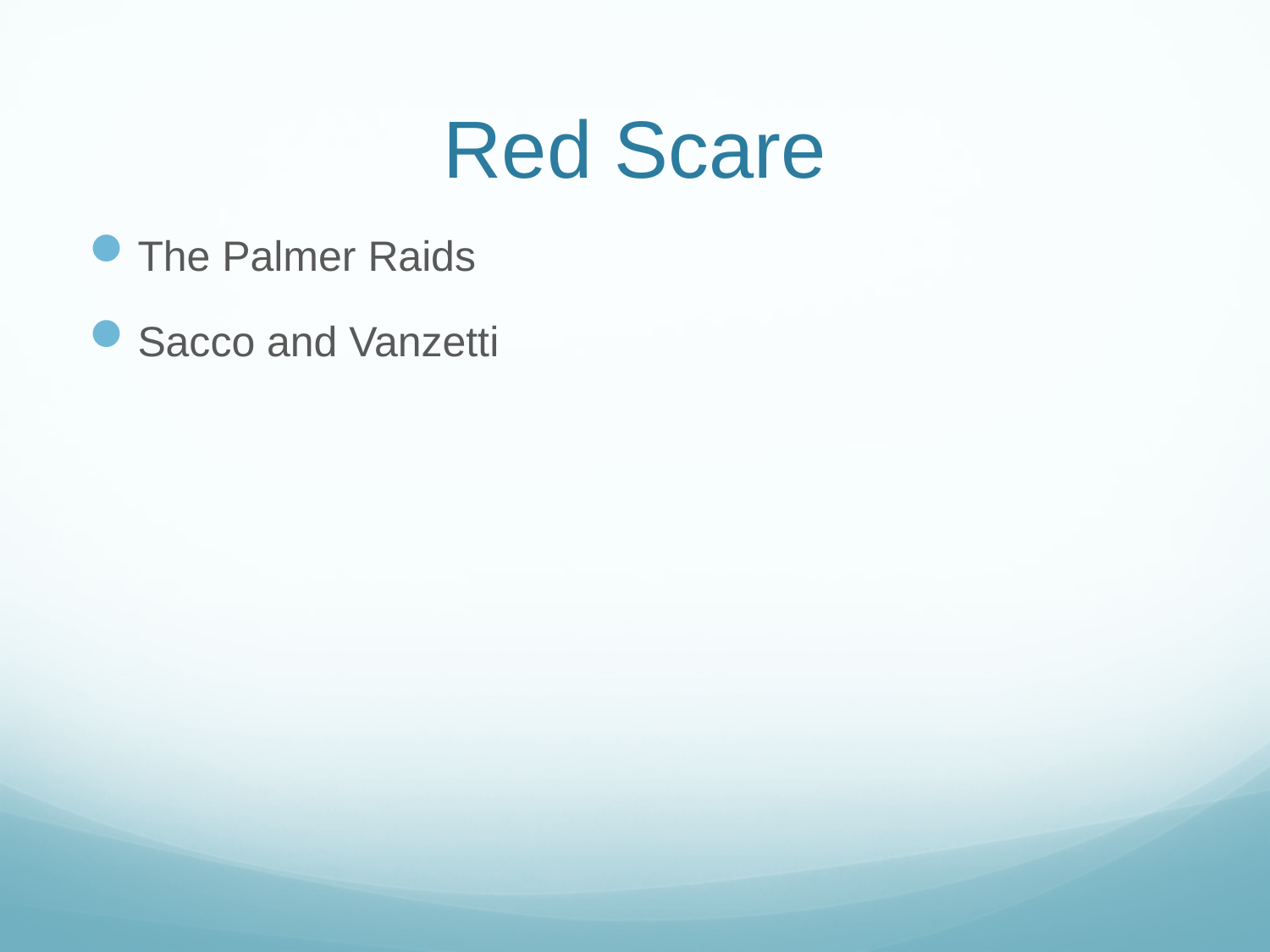

# Red Scare
The Palmer Raids
Sacco and Vanzetti